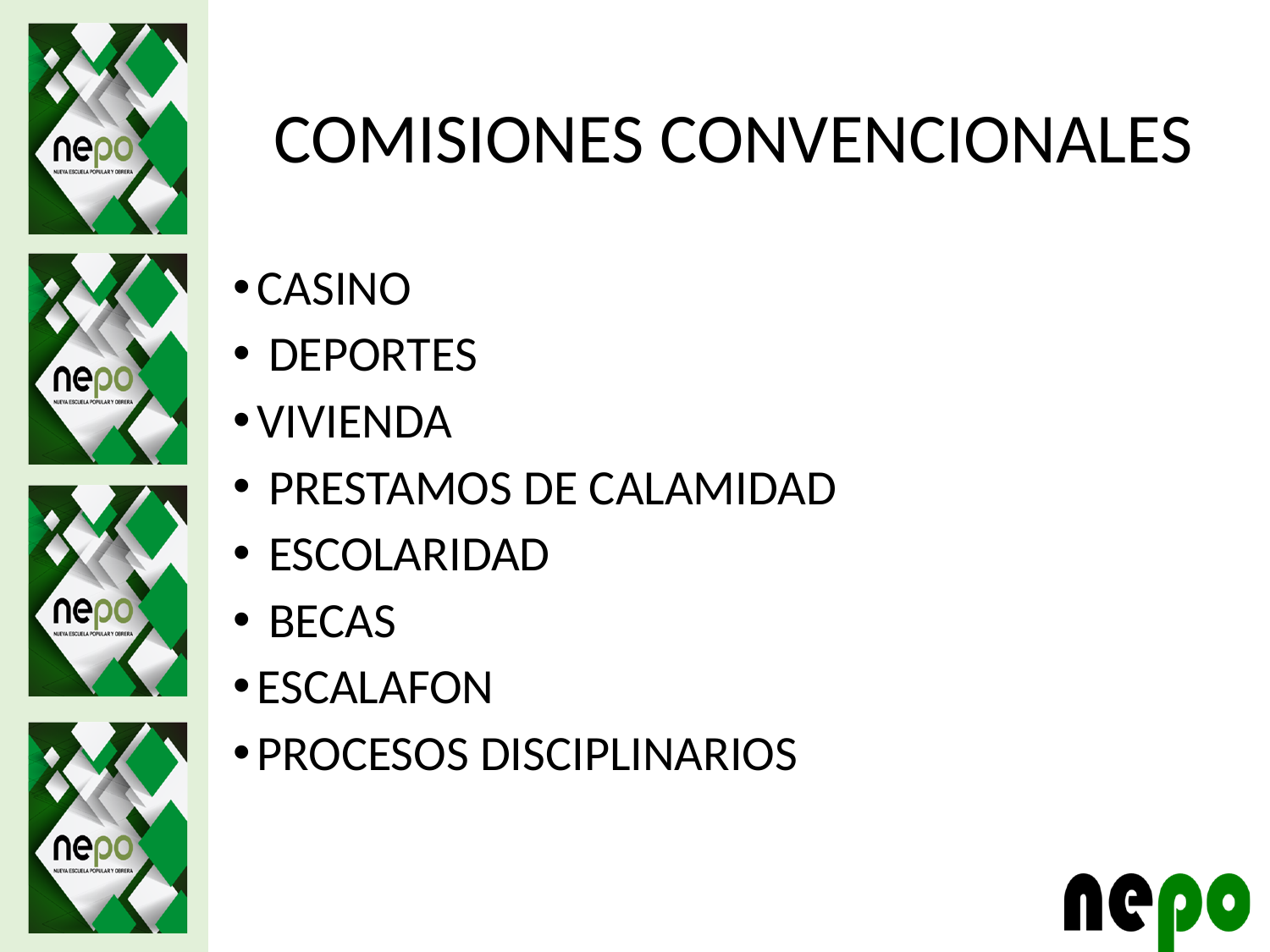

# COMISIONES CONVENCIONALES
CASINO
 DEPORTES
VIVIENDA
 PRESTAMOS DE CALAMIDAD
 ESCOLARIDAD
 BECAS
ESCALAFON
PROCESOS DISCIPLINARIOS